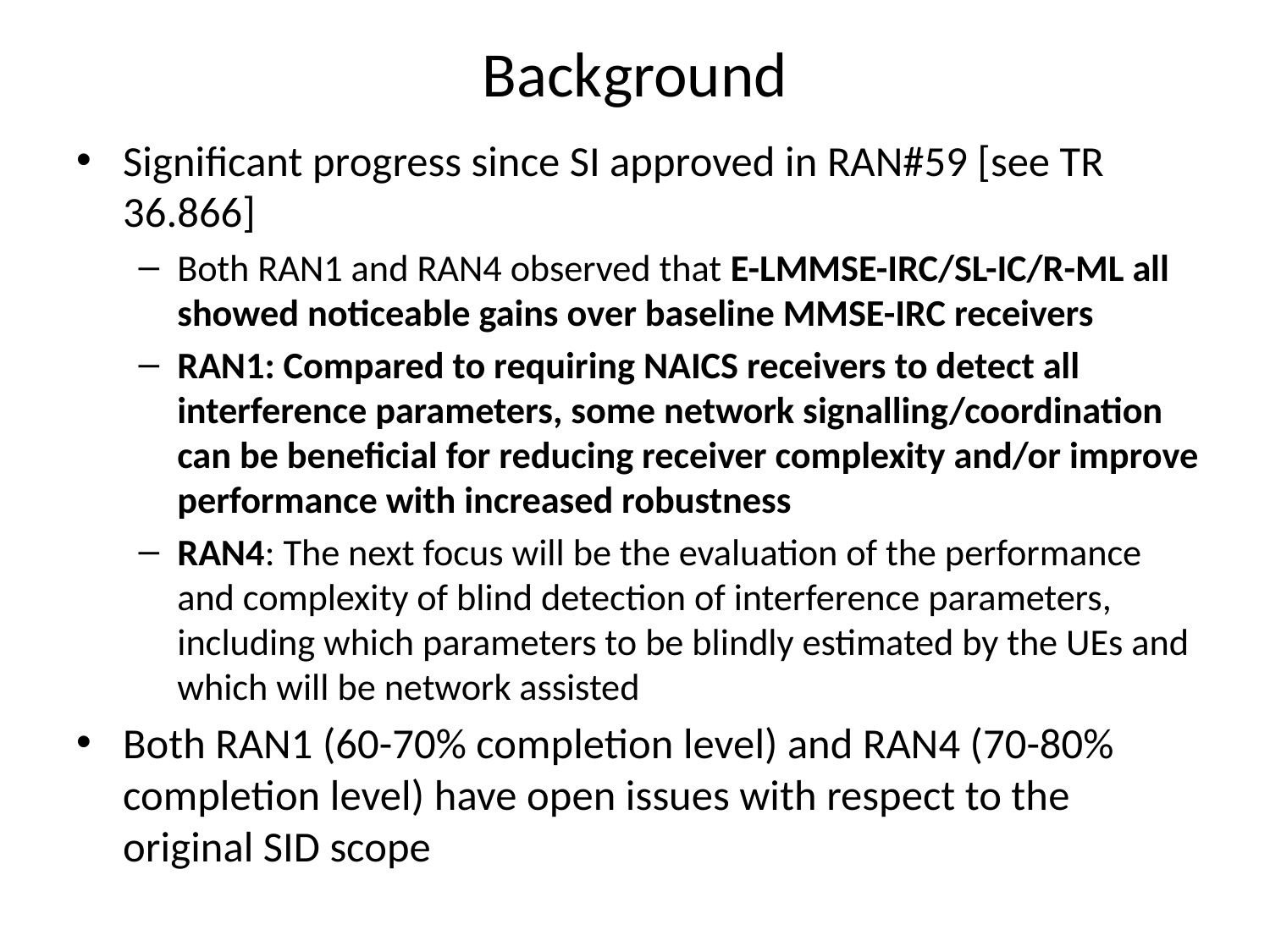

# Background
Significant progress since SI approved in RAN#59 [see TR 36.866]
Both RAN1 and RAN4 observed that E-LMMSE-IRC/SL-IC/R-ML all showed noticeable gains over baseline MMSE-IRC receivers
RAN1: Compared to requiring NAICS receivers to detect all interference parameters, some network signalling/coordination can be beneficial for reducing receiver complexity and/or improve performance with increased robustness
RAN4: The next focus will be the evaluation of the performance and complexity of blind detection of interference parameters, including which parameters to be blindly estimated by the UEs and which will be network assisted
Both RAN1 (60-70% completion level) and RAN4 (70-80% completion level) have open issues with respect to the original SID scope